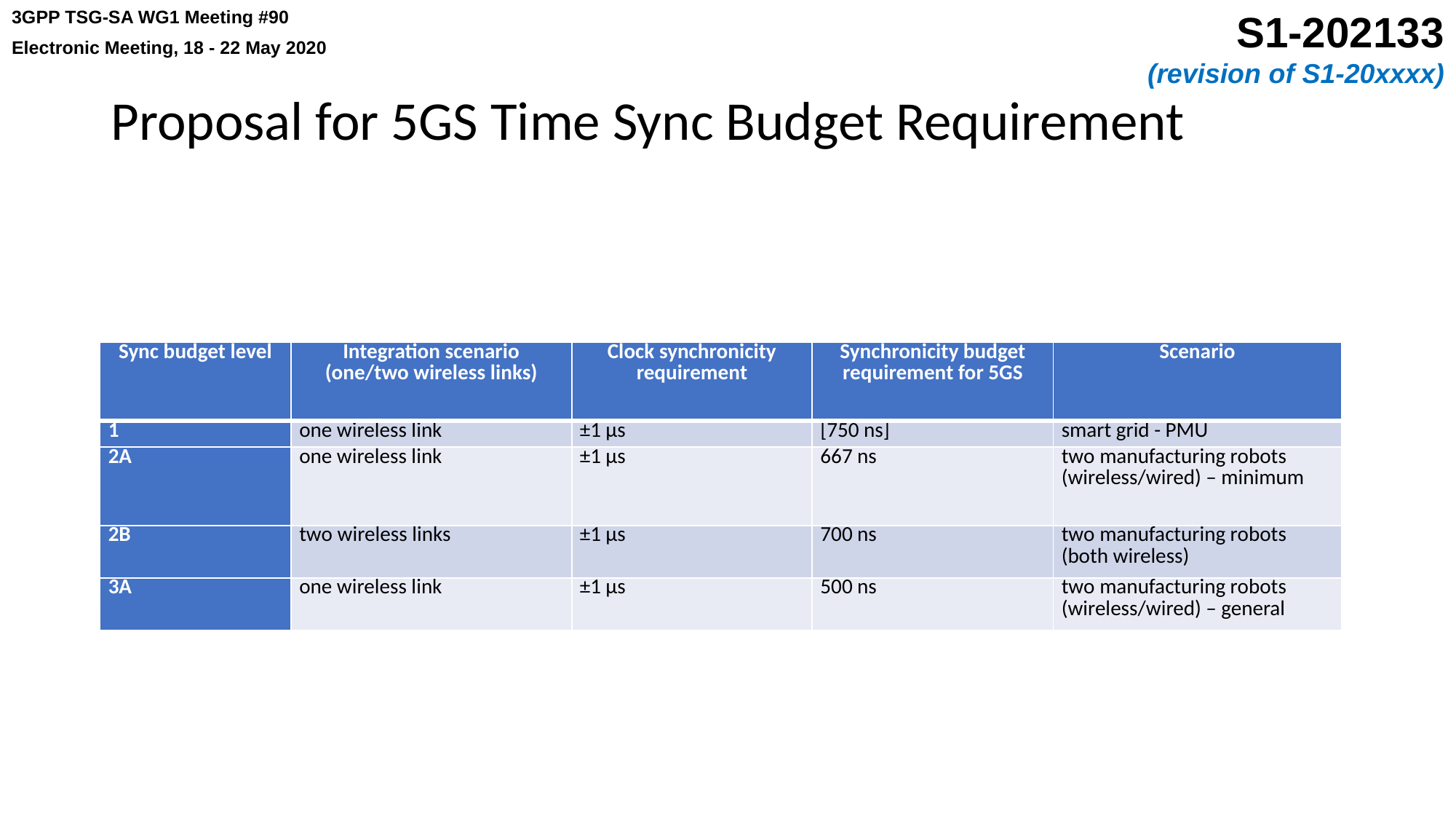

# Proposal for 5GS Time Sync Budget Requirement
| Sync budget level | Integration scenario (one/two wireless links) | Clock synchronicity requirement | Synchronicity budget requirement for 5GS | Scenario |
| --- | --- | --- | --- | --- |
| 1 | one wireless link | ±1 µs | [750 ns] | smart grid - PMU |
| 2A | one wireless link | ±1 µs | 667 ns | two manufacturing robots (wireless/wired) – minimum |
| 2B | two wireless links | ±1 µs | 700 ns | two manufacturing robots (both wireless) |
| 3A | one wireless link | ±1 µs | 500 ns | two manufacturing robots (wireless/wired) – general |